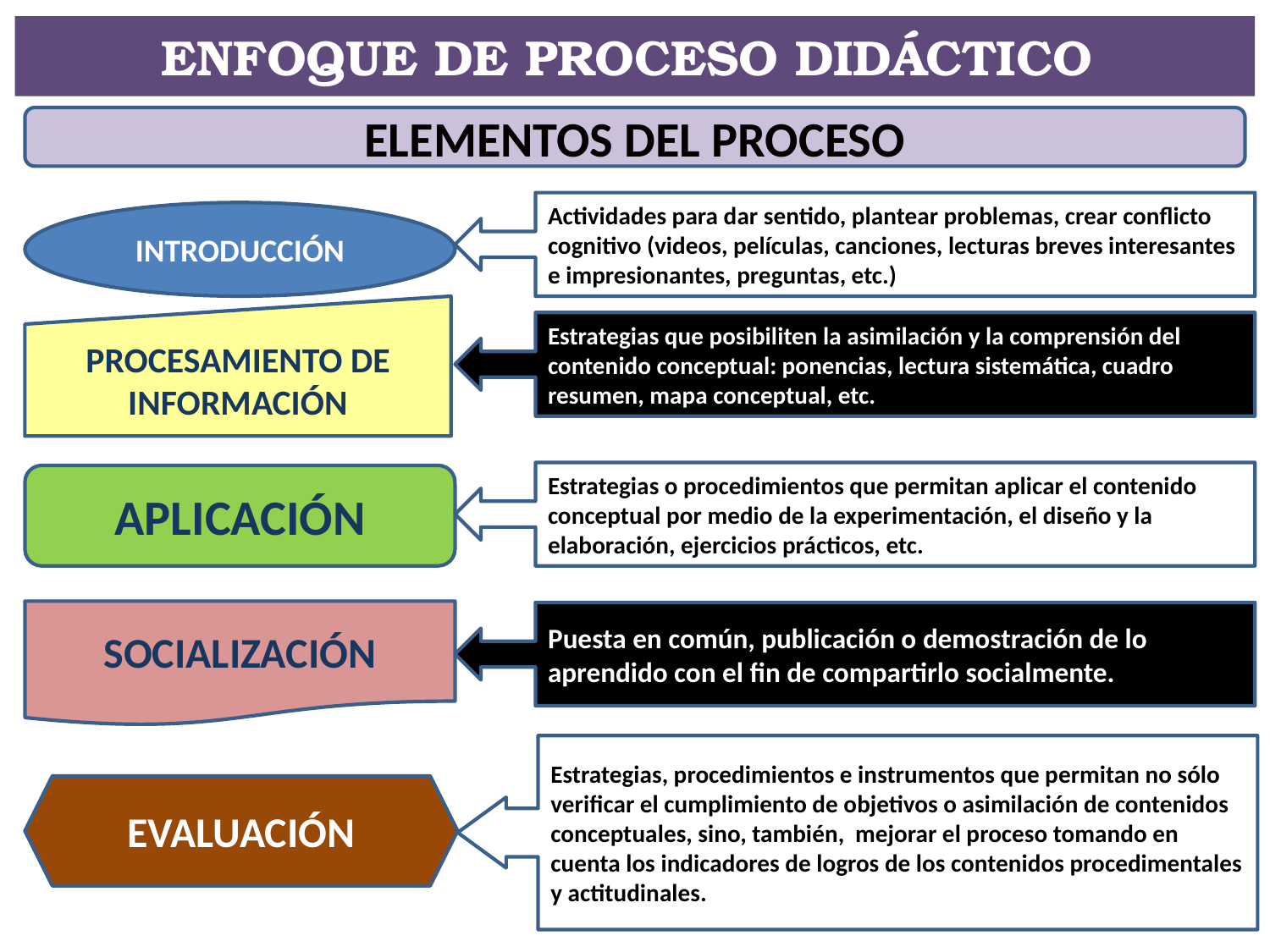

# ENFOQUE DE PROCESO DIDÁCTICO
ELEMENTOS DEL PROCESO
Actividades para dar sentido, plantear problemas, crear conflicto cognitivo (videos, películas, canciones, lecturas breves interesantes e impresionantes, preguntas, etc.)
INTRODUCCIÓN
PROCESAMIENTO DE INFORMACIÓN
Estrategias que posibiliten la asimilación y la comprensión del contenido conceptual: ponencias, lectura sistemática, cuadro resumen, mapa conceptual, etc.
Estrategias o procedimientos que permitan aplicar el contenido conceptual por medio de la experimentación, el diseño y la elaboración, ejercicios prácticos, etc.
APLICACIÓN
SOCIALIZACIÓN
Puesta en común, publicación o demostración de lo aprendido con el fin de compartirlo socialmente.
Estrategias, procedimientos e instrumentos que permitan no sólo verificar el cumplimiento de objetivos o asimilación de contenidos conceptuales, sino, también,  mejorar el proceso tomando en cuenta los indicadores de logros de los contenidos procedimentales y actitudinales.
EVALUACIÓN